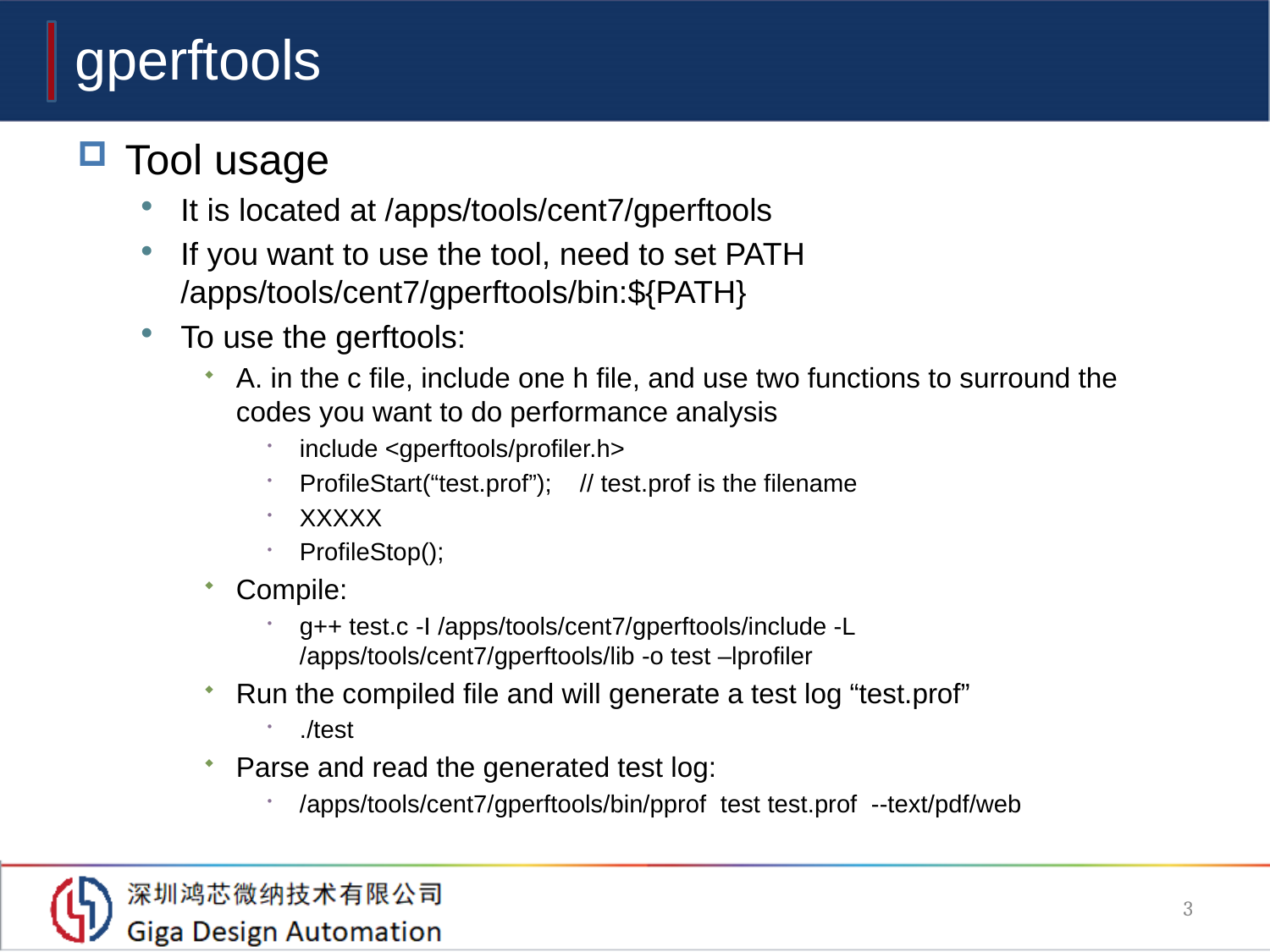

# gperftools
Tool usage
It is located at /apps/tools/cent7/gperftools
If you want to use the tool, need to set PATH /apps/tools/cent7/gperftools/bin:${PATH}
To use the gerftools:
A. in the c file, include one h file, and use two functions to surround the codes you want to do performance analysis
include <gperftools/profiler.h>
ProfileStart(“test.prof”);    // test.prof is the filename
XXXXX
ProfileStop();
Compile:
g++ test.c -I /apps/tools/cent7/gperftools/include -L /apps/tools/cent7/gperftools/lib -o test –lprofiler
Run the compiled file and will generate a test log “test.prof”
./test
Parse and read the generated test log:
/apps/tools/cent7/gperftools/bin/pprof  test test.prof  --text/pdf/web

3